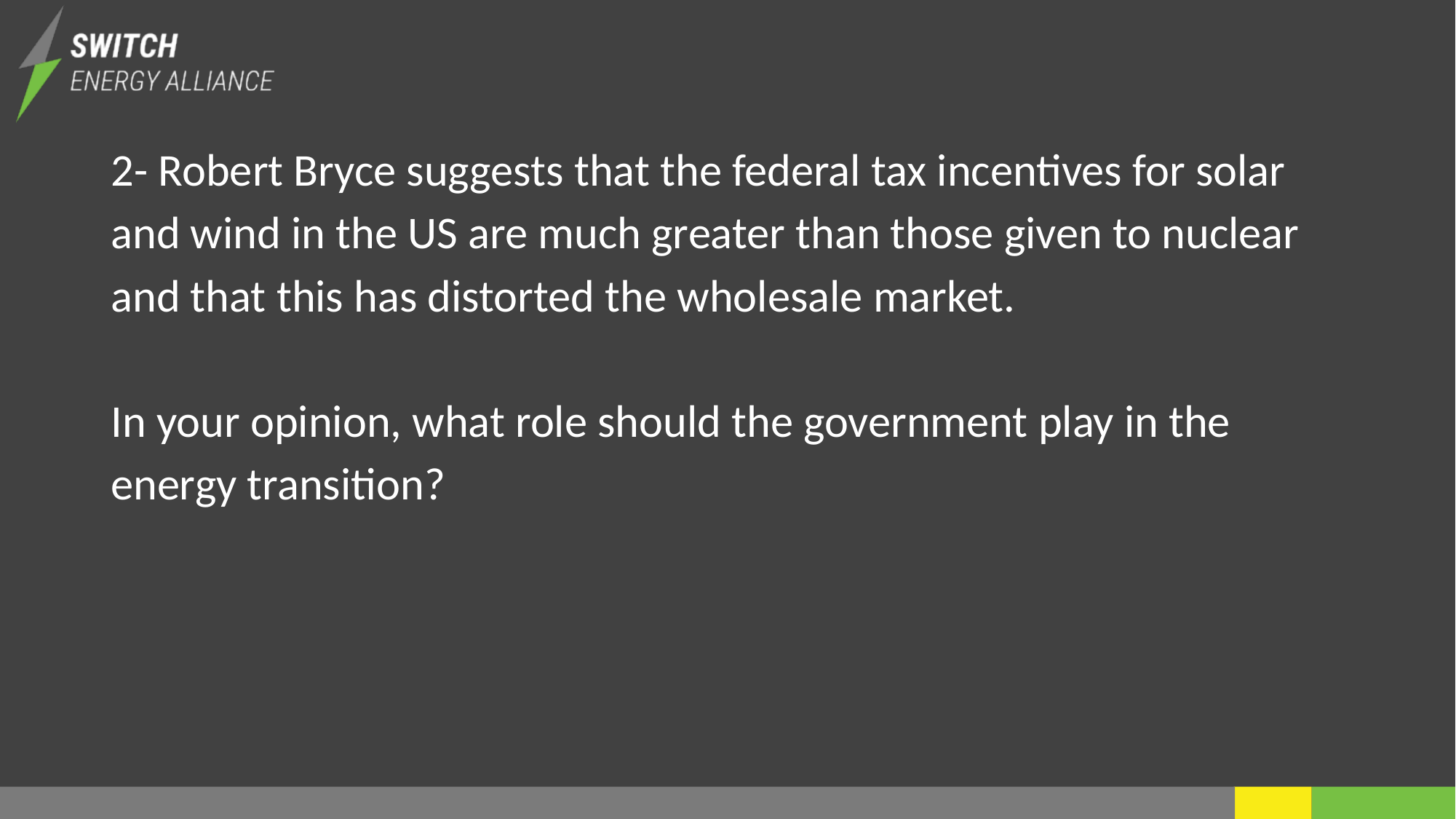

2- Robert Bryce suggests that the federal tax incentives for solar and wind in the US are much greater than those given to nuclear and that this has distorted the wholesale market.

In your opinion, what role should the government play in the energy transition?